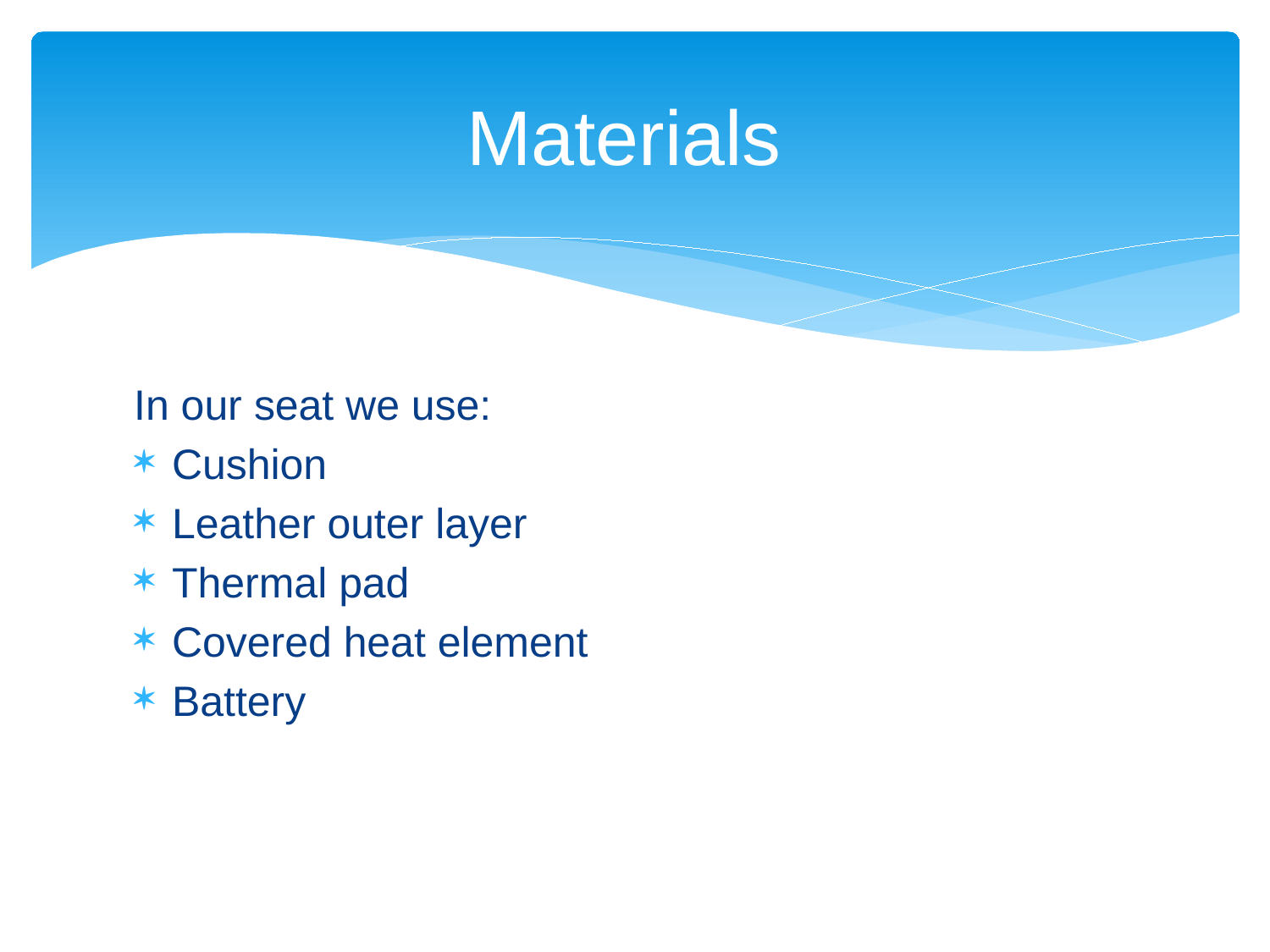

# Materials
In our seat we use:
Cushion
Leather outer layer
Thermal pad
Covered heat element
Battery